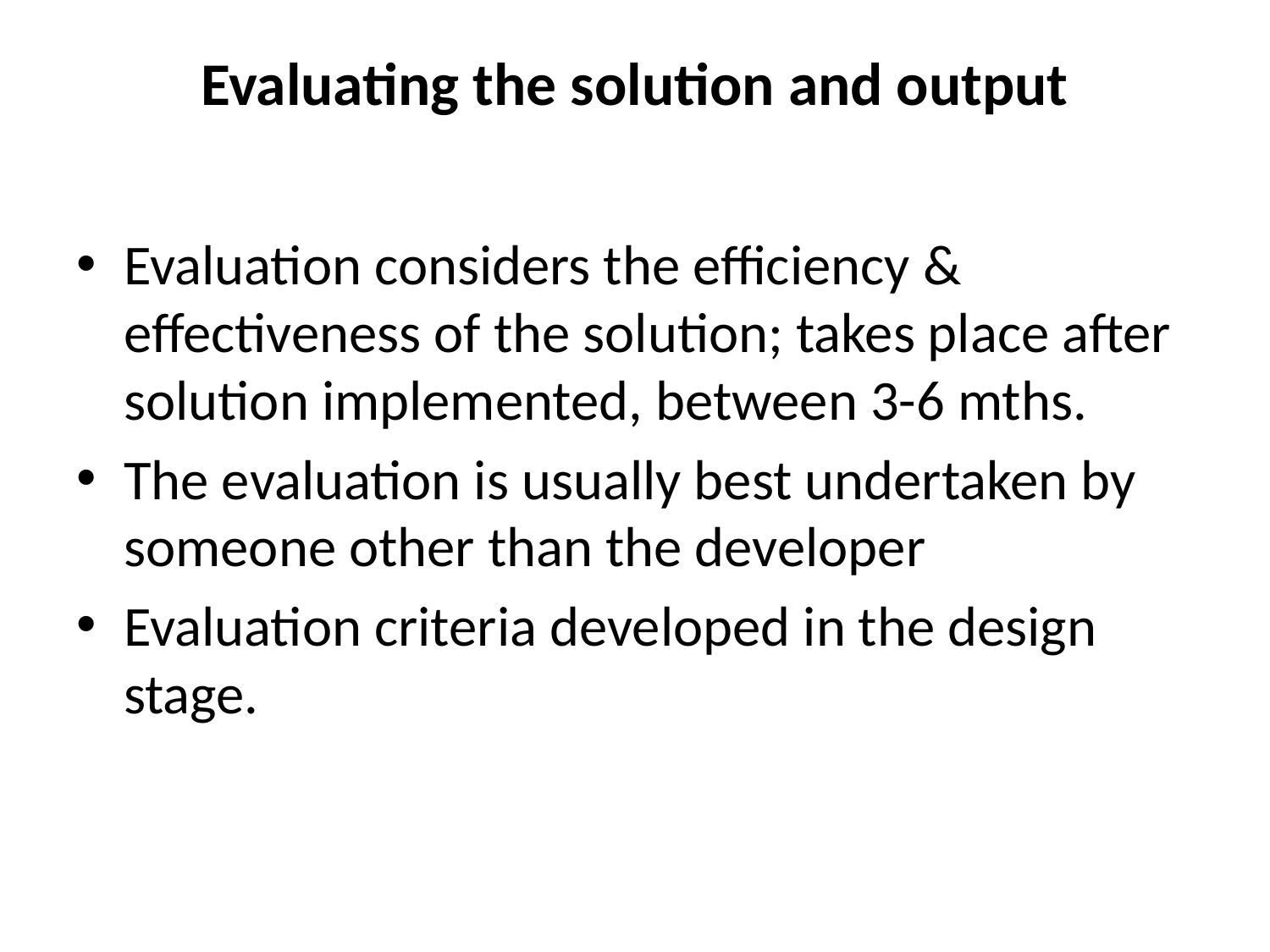

# Evaluating the solution and output
Evaluation considers the efficiency & effectiveness of the solution; takes place after solution implemented, between 3-6 mths.
The evaluation is usually best undertaken by someone other than the developer
Evaluation criteria developed in the design stage.